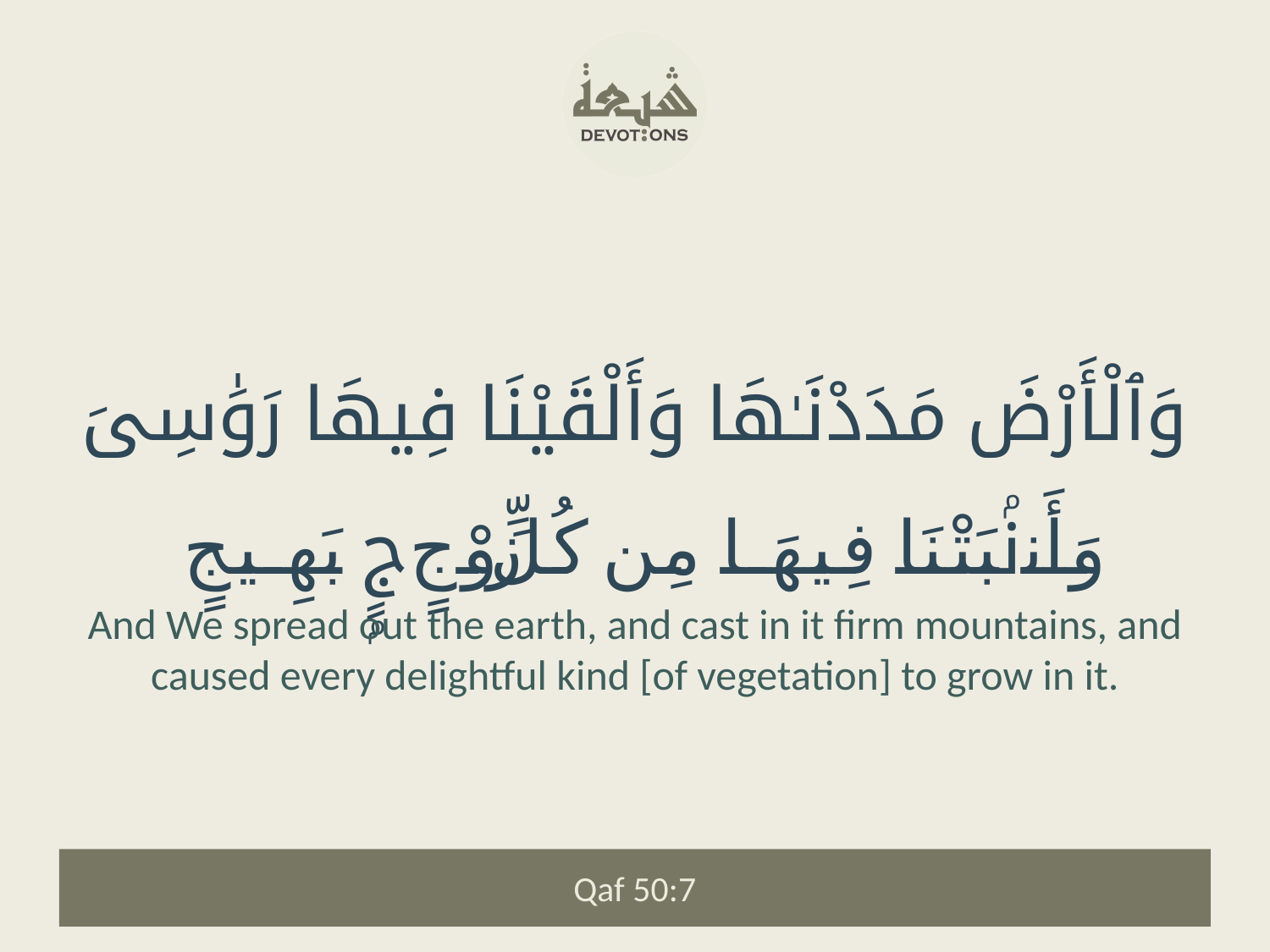

وَٱلْأَرْضَ مَدَدْنَـٰهَا وَأَلْقَيْنَا فِيهَا رَوَٰسِىَ وَأَنۢبَتْنَا فِيهَا مِن كُلِّ زَوْجٍۭ بَهِيجٍ
And We spread out the earth, and cast in it firm mountains, and caused every delightful kind [of vegetation] to grow in it.
Qaf 50:7